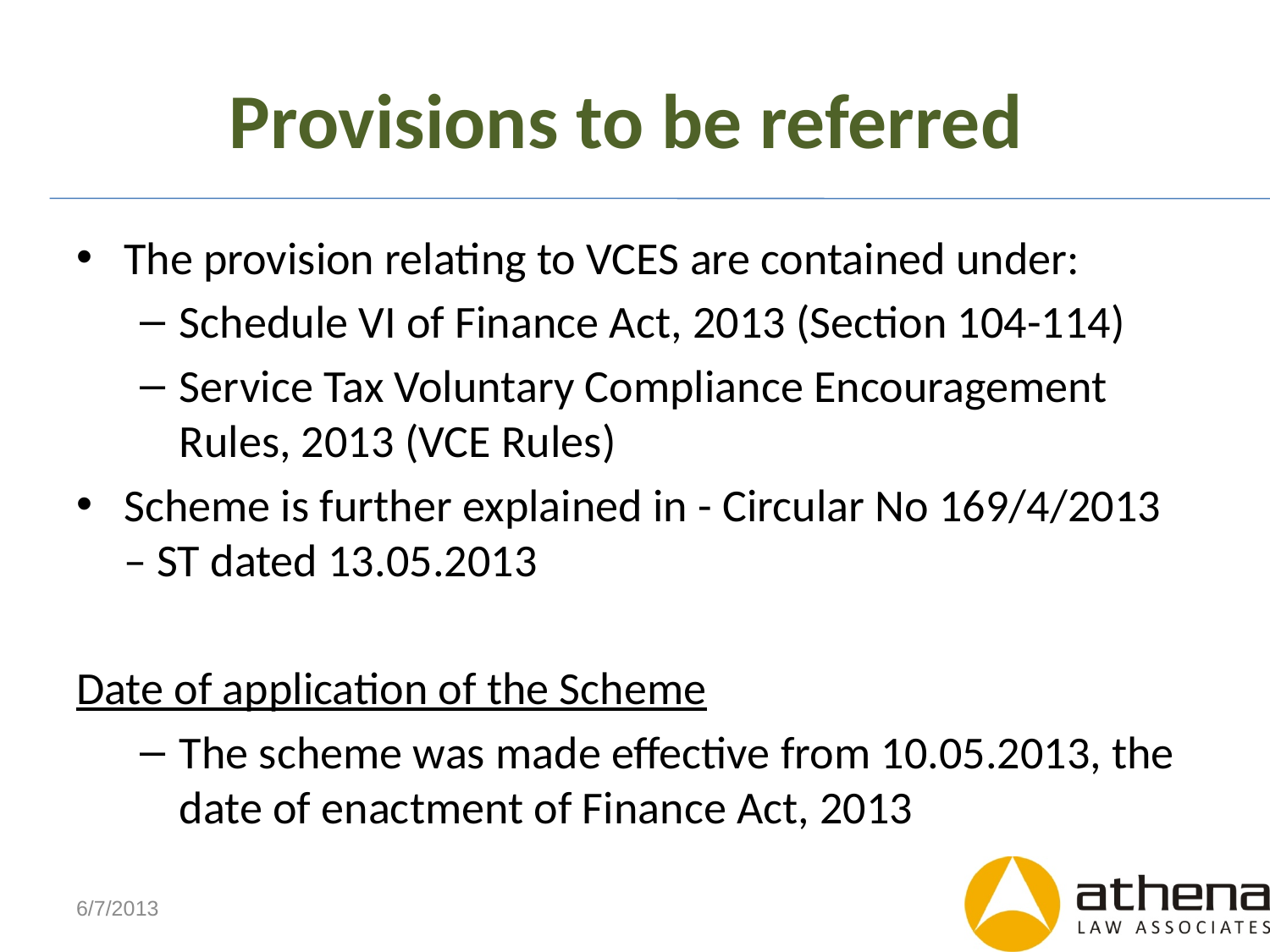

# Provisions to be referred
The provision relating to VCES are contained under:
Schedule VI of Finance Act, 2013 (Section 104-114)
Service Tax Voluntary Compliance Encouragement Rules, 2013 (VCE Rules)
Scheme is further explained in - Circular No 169/4/2013 – ST dated 13.05.2013

Date of application of the Scheme
The scheme was made effective from 10.05.2013, the date of enactment of Finance Act, 2013
6/7/2013